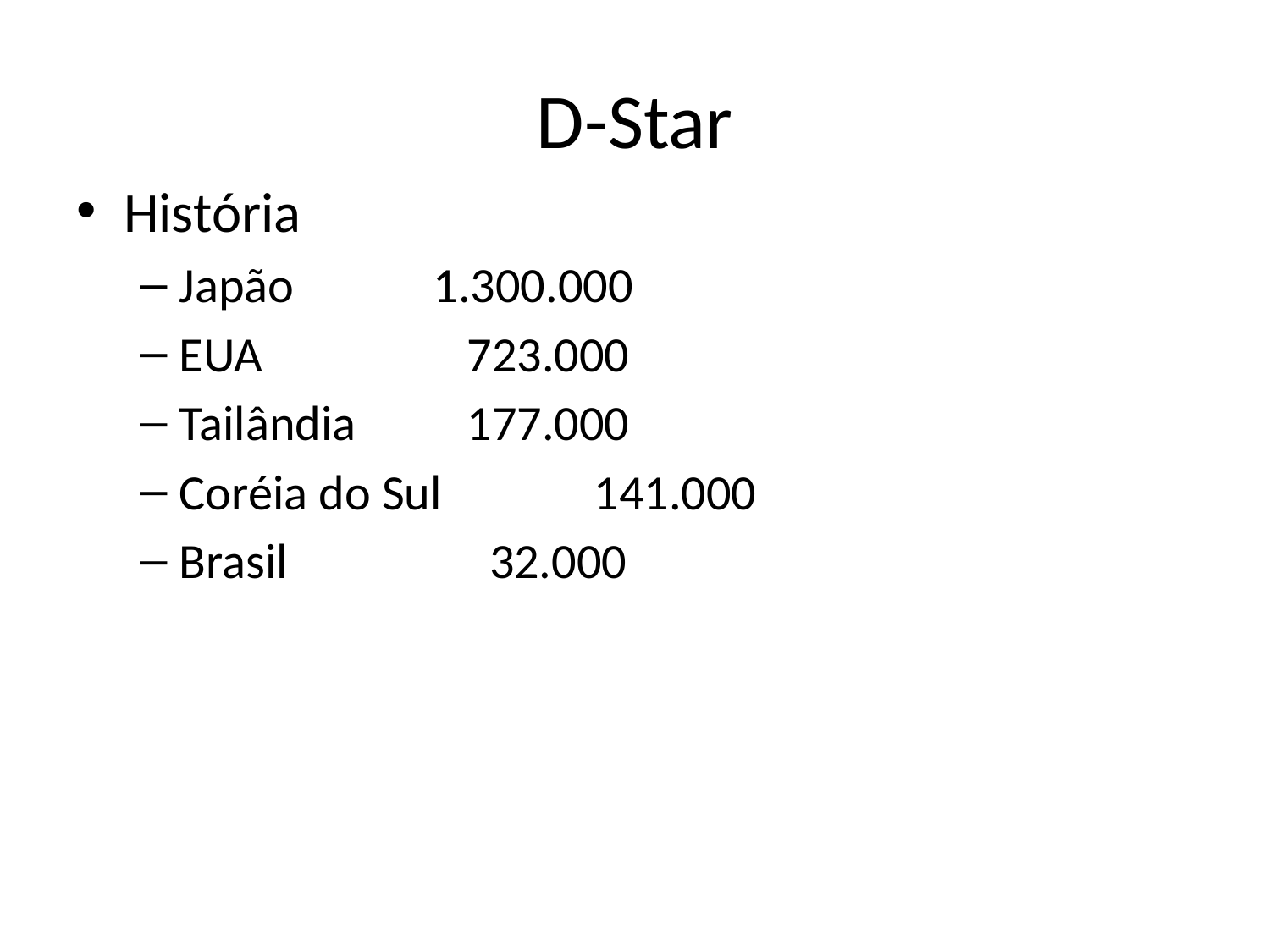

# D-Star
História
Japão 		1.300.000
EUA 		   723.000
Tailândia 	   177.000
Coréia do Sul 	   141.000
Brasil		     32.000